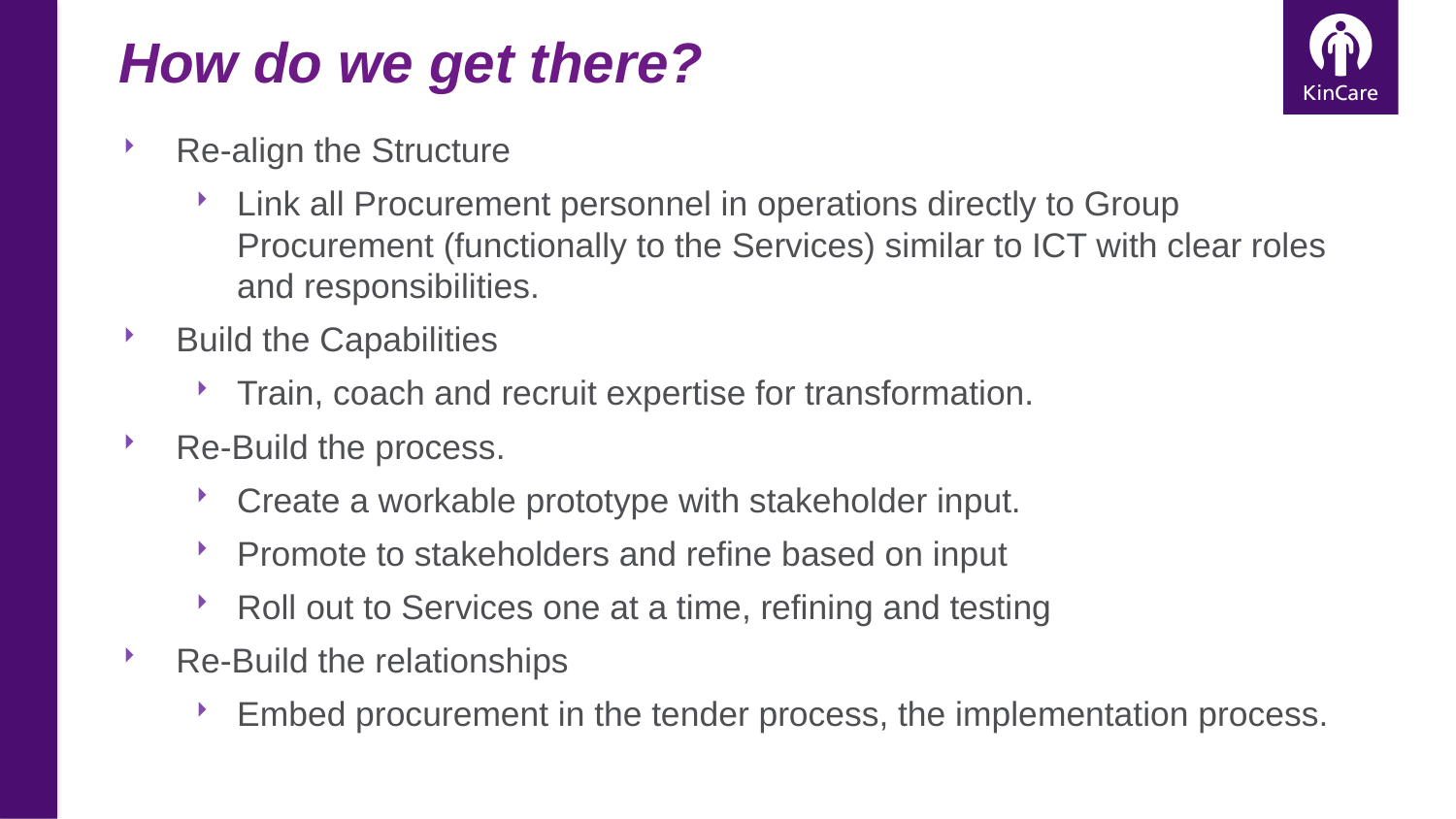

How do we get there?
Re-align the Structure
Link all Procurement personnel in operations directly to Group Procurement (functionally to the Services) similar to ICT with clear roles and responsibilities.
Build the Capabilities
Train, coach and recruit expertise for transformation.
Re-Build the process.
Create a workable prototype with stakeholder input.
Promote to stakeholders and refine based on input
Roll out to Services one at a time, refining and testing
Re-Build the relationships
Embed procurement in the tender process, the implementation process.